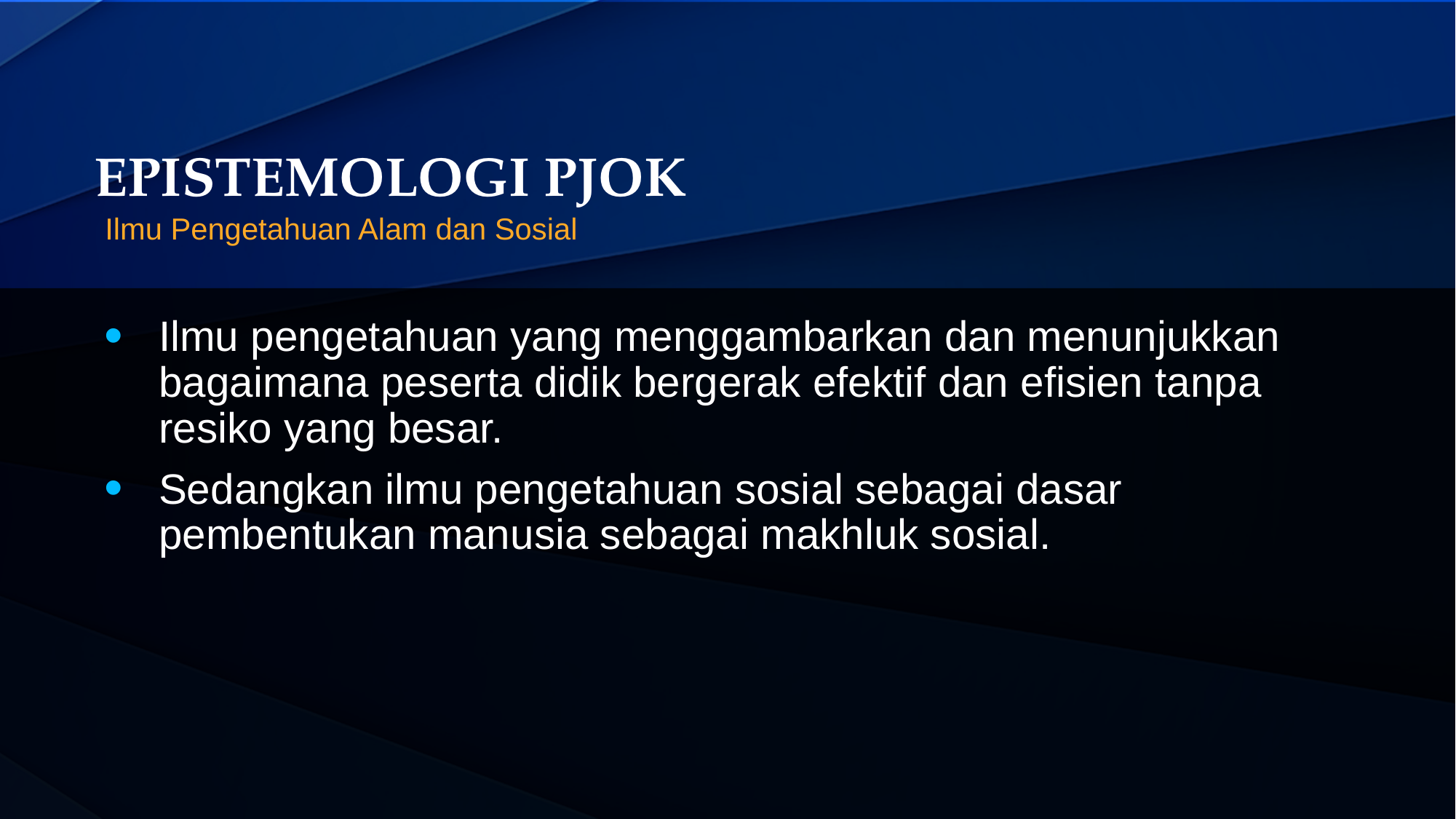

# EPISTEMOLOGI PJOK
Ilmu Pengetahuan Alam dan Sosial
Ilmu pengetahuan yang menggambarkan dan menunjukkan bagaimana peserta didik bergerak efektif dan efisien tanpa resiko yang besar.
Sedangkan ilmu pengetahuan sosial sebagai dasar pembentukan manusia sebagai makhluk sosial.